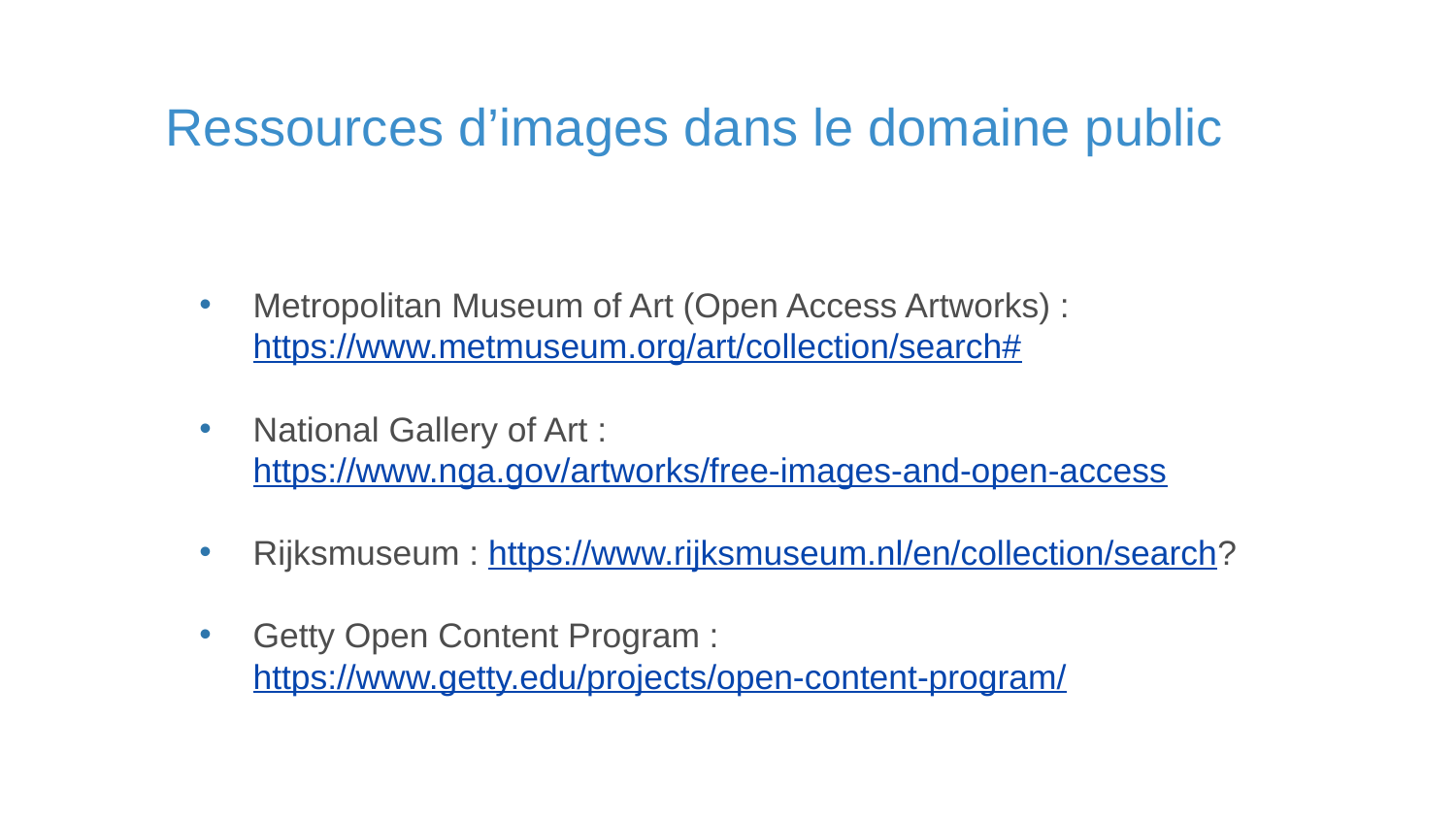

# Ressources d’images dans le domaine public

Metropolitan Museum of Art (Open Access Artworks) : https://www.metmuseum.org/art/collection/search#

National Gallery of Art :
https://www.nga.gov/artworks/free-images-and-open-access

Rijksmuseum : https://www.rijksmuseum.nl/en/collection/search?

Getty Open Content Program :
https://www.getty.edu/projects/open-content-program/